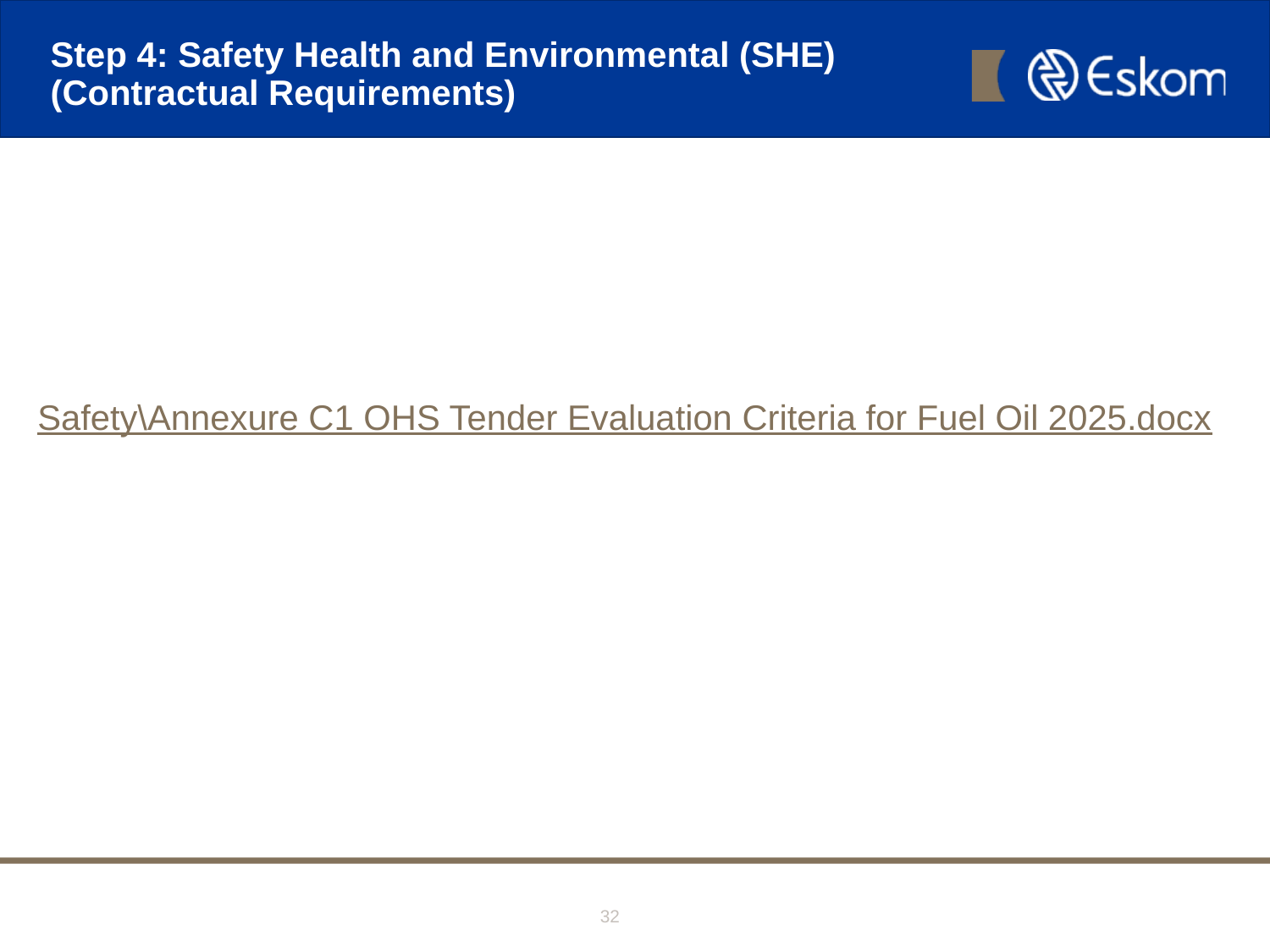

# Step 4: Safety Health and Environmental (SHE) (Contractual Requirements)

Safety\Annexure C1 OHS Tender Evaluation Criteria for Fuel Oil 2025.docx

32